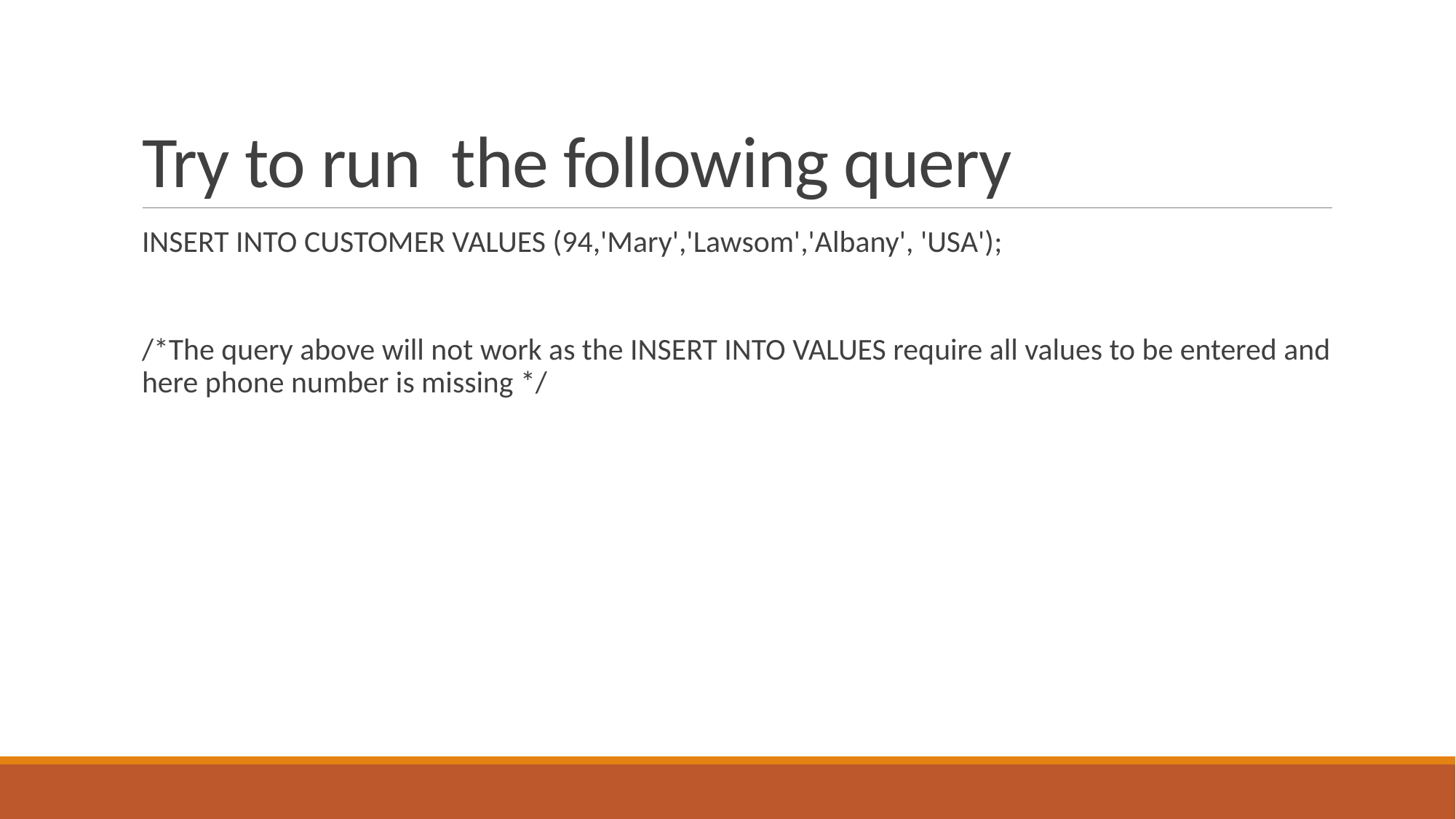

# Try to run  the following query
INSERT INTO CUSTOMER VALUES (94,'Mary','Lawsom','Albany', 'USA');

/*The query above will not work as the INSERT INTO VALUES require all values to be entered and here phone number is missing */